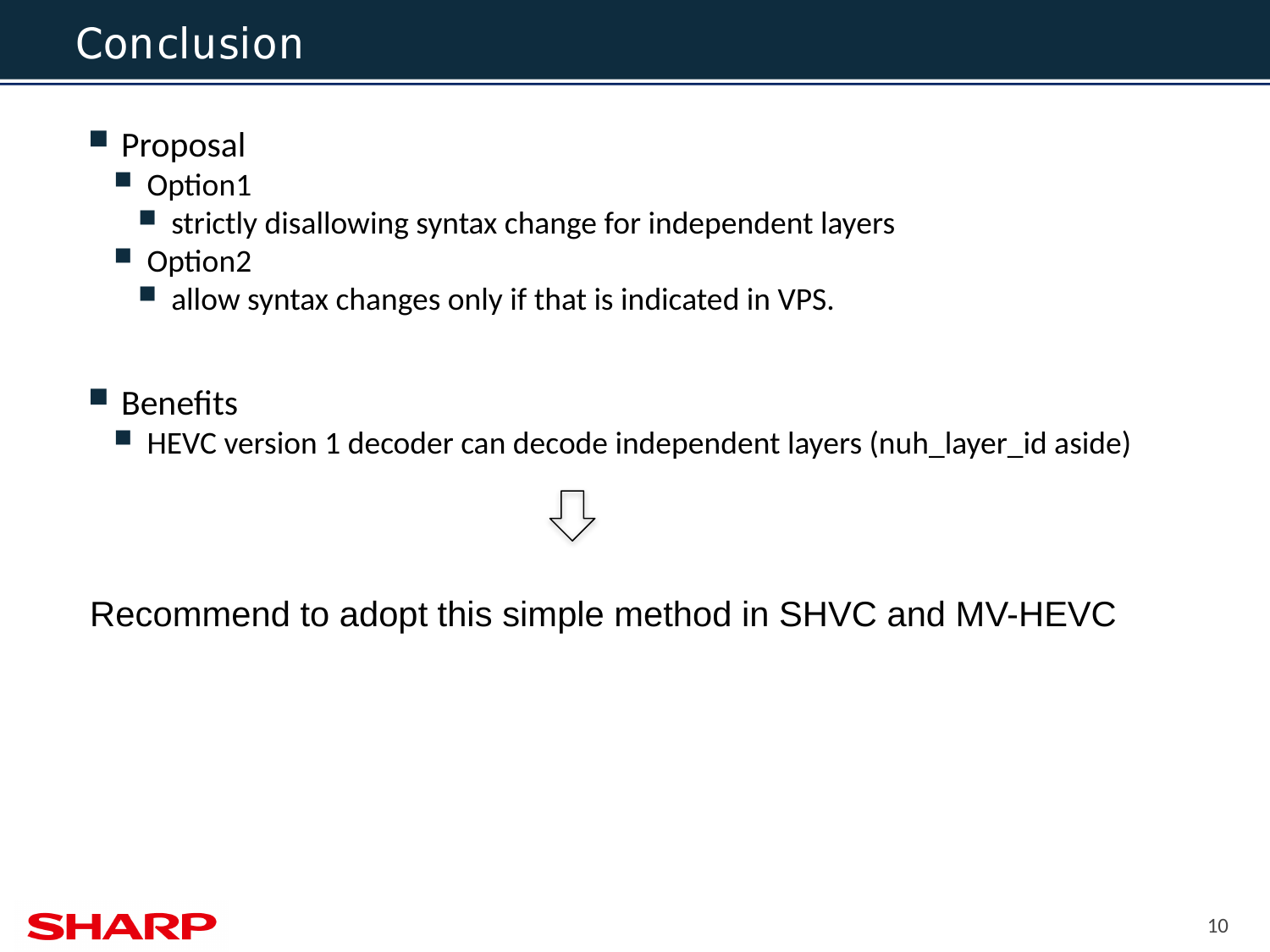

# Conclusion
Proposal
Option1
strictly disallowing syntax change for independent layers
Option2
allow syntax changes only if that is indicated in VPS.

Benefits
HEVC version 1 decoder can decode independent layers (nuh_layer_id aside)

Recommend to adopt this simple method in SHVC and MV-HEVC
10